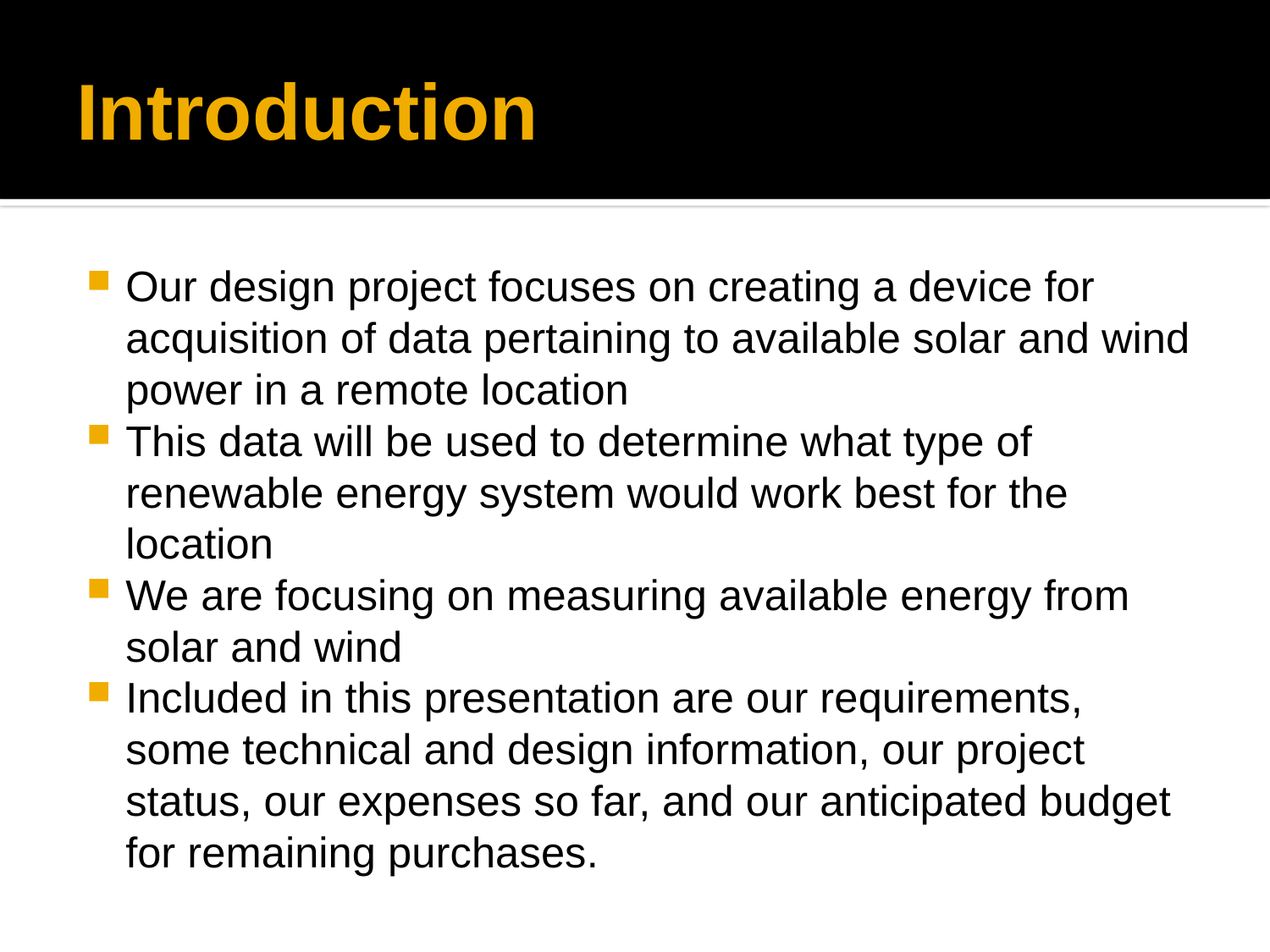

# Introduction
Our design project focuses on creating a device for acquisition of data pertaining to available solar and wind power in a remote location
This data will be used to determine what type of renewable energy system would work best for the location
We are focusing on measuring available energy from solar and wind
Included in this presentation are our requirements, some technical and design information, our project status, our expenses so far, and our anticipated budget for remaining purchases.